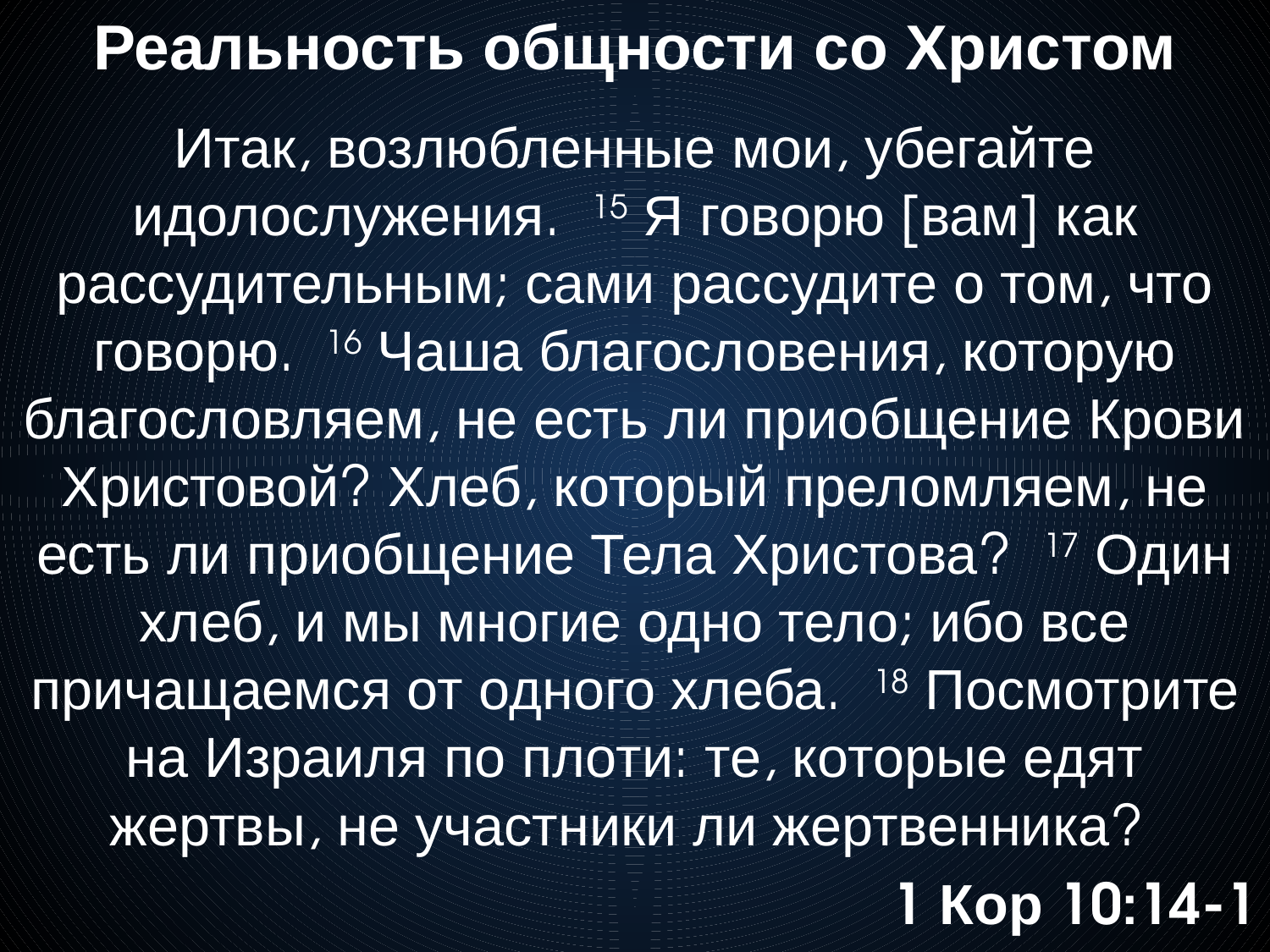

# Реальность общности со Христом
Итак, возлюбленные мои, убегайте идолослужения.  15 Я говорю [вам] как рассудительным; сами рассудите о том, что говорю.  16 Чаша благословения, которую благословляем, не есть ли приобщение Крови Христовой? Хлеб, который преломляем, не есть ли приобщение Тела Христова?  17 Один хлеб, и мы многие одно тело; ибо все причащаемся от одного хлеба.  18 Посмотрите на Израиля по плоти: те, которые едят жертвы, не участники ли жертвенника?
1 Кор 10:14-1